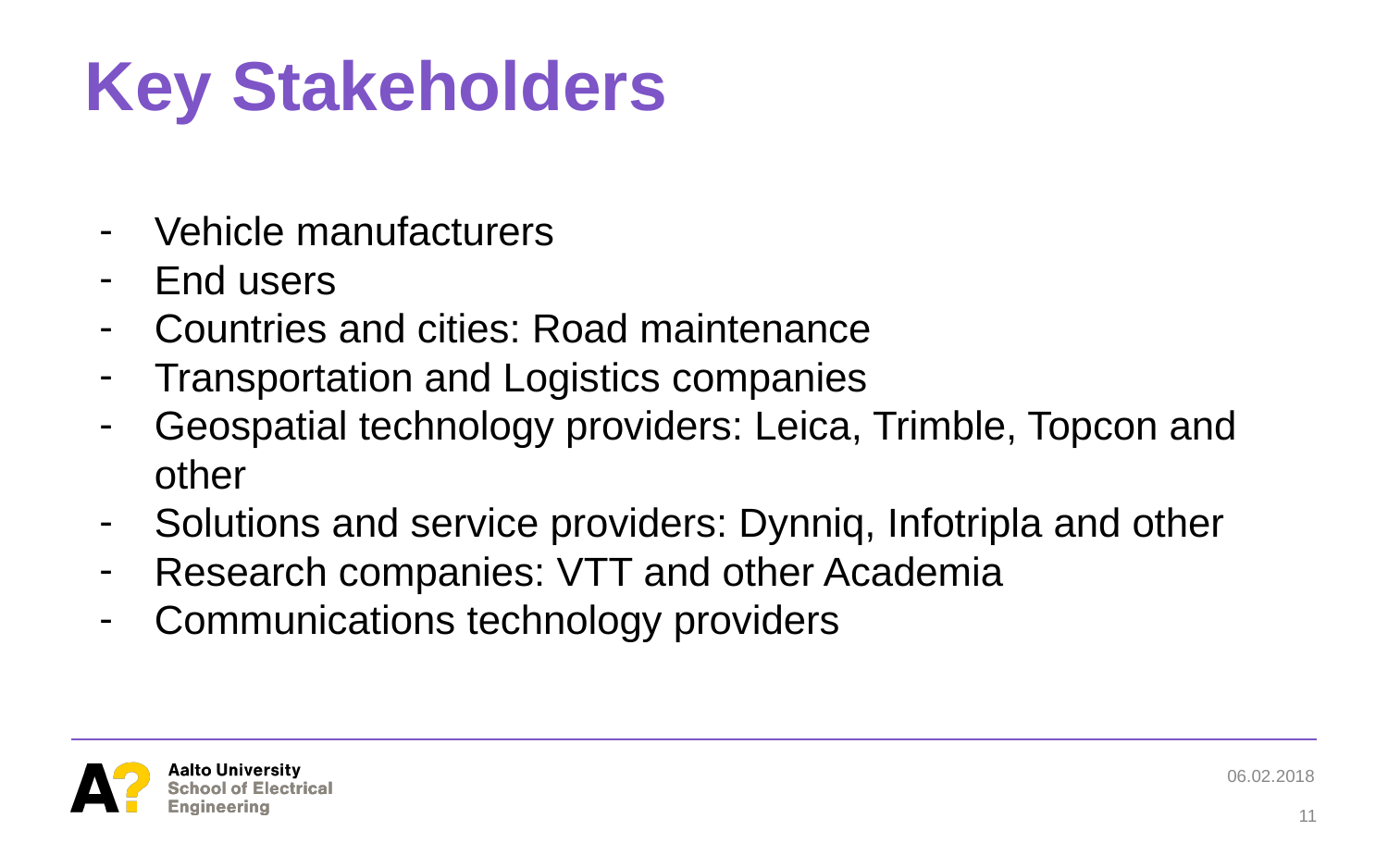

# Key Stakeholders
Vehicle manufacturers
End users
Countries and cities: Road maintenance
Transportation and Logistics companies
Geospatial technology providers: Leica, Trimble, Topcon and other
Solutions and service providers: Dynniq, Infotripla and other
Research companies: VTT and other Academia
Communications technology providers
06.02.2018
11